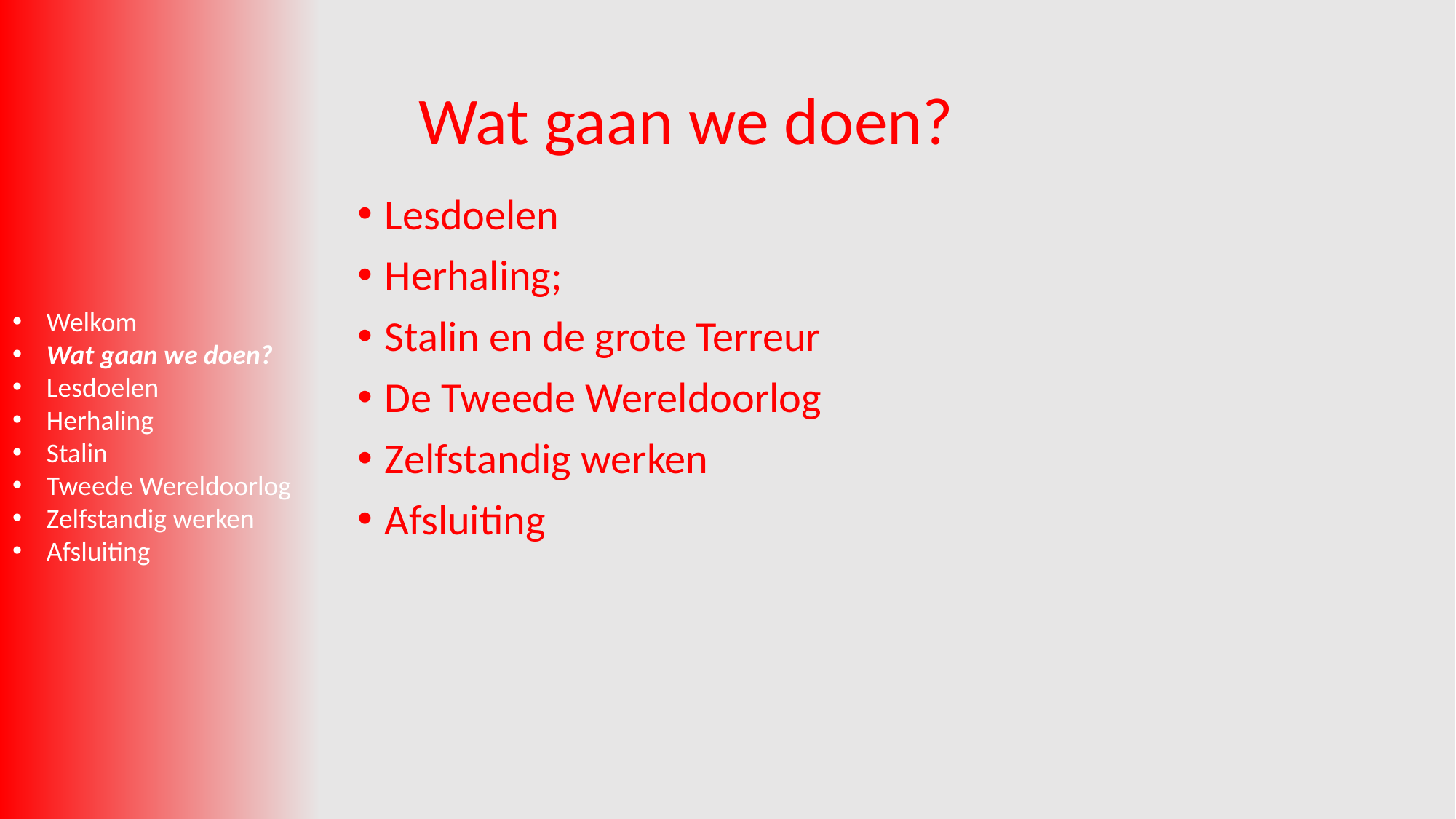

# Wat gaan we doen?
Lesdoelen
Herhaling;
Stalin en de grote Terreur
De Tweede Wereldoorlog
Zelfstandig werken
Afsluiting

Welkom
Wat gaan we doen?
Lesdoelen
Herhaling
Stalin
Tweede Wereldoorlog
Zelfstandig werken
Afsluiting